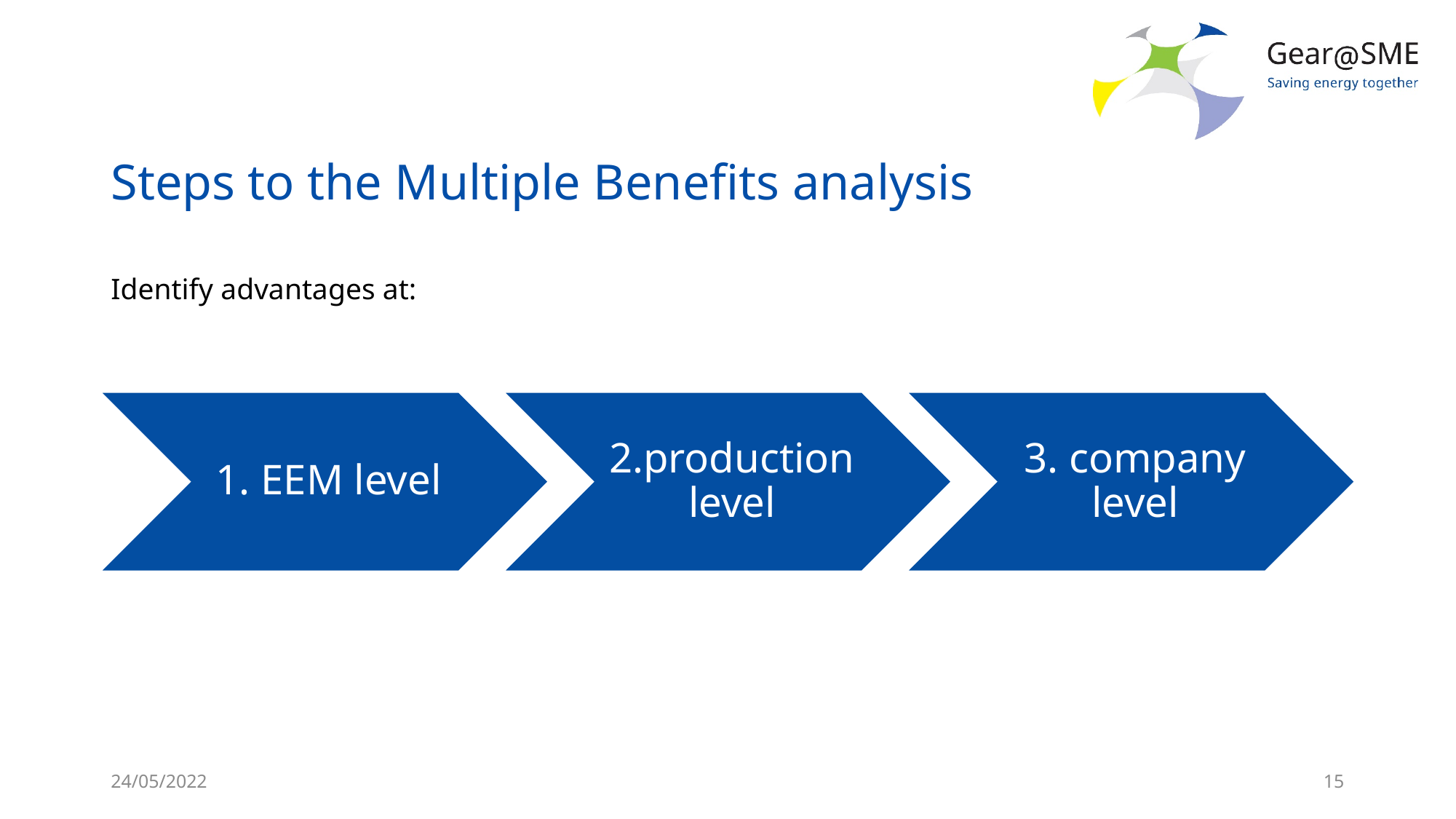

# Steps to the Multiple Benefits analysis

Identify advantages at:

1. EEM level
2.production level
3. company level

24/05/2022
15